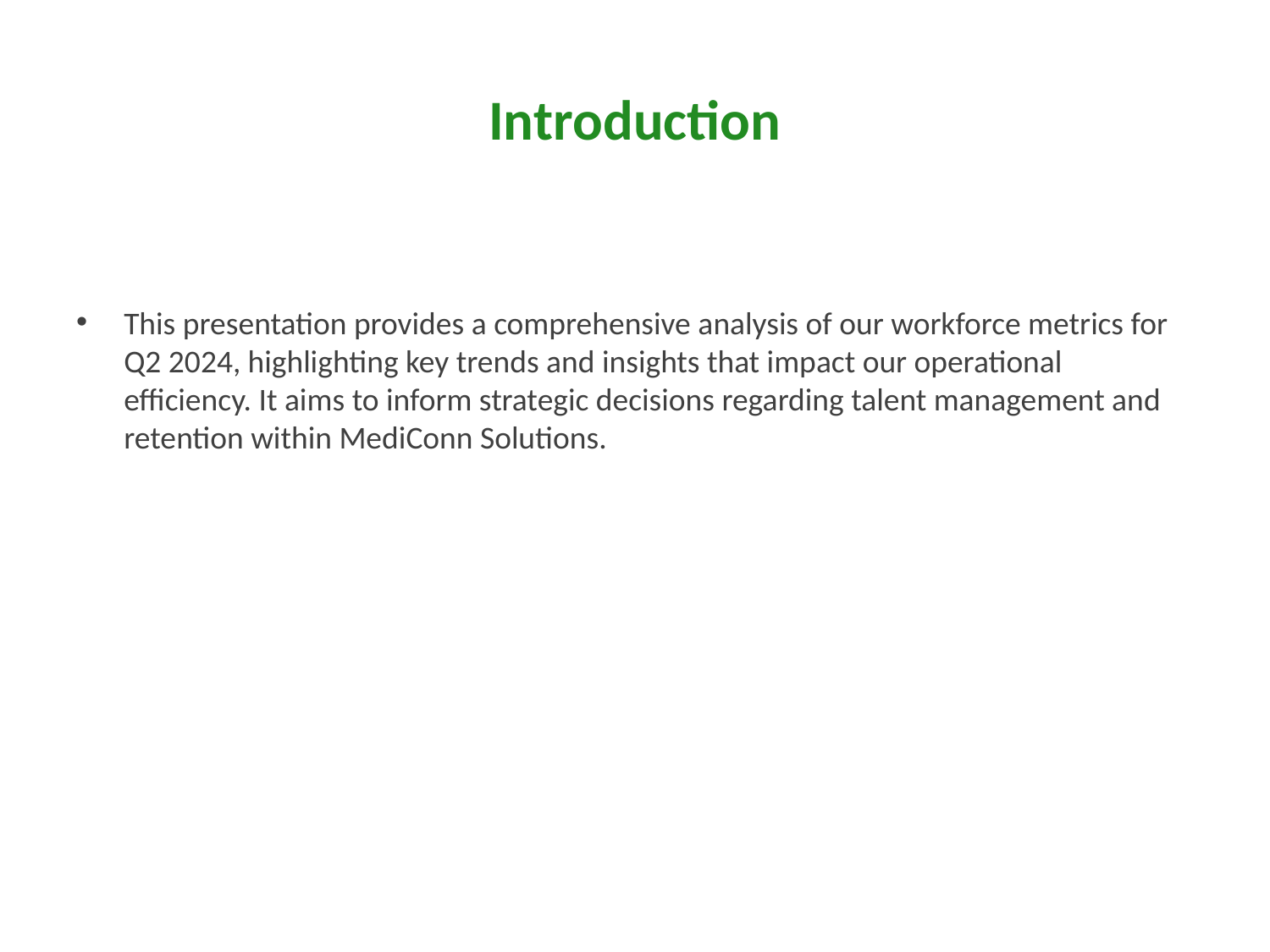

# Introduction

This presentation provides a comprehensive analysis of our workforce metrics for Q2 2024, highlighting key trends and insights that impact our operational efficiency. It aims to inform strategic decisions regarding talent management and retention within MediConn Solutions.